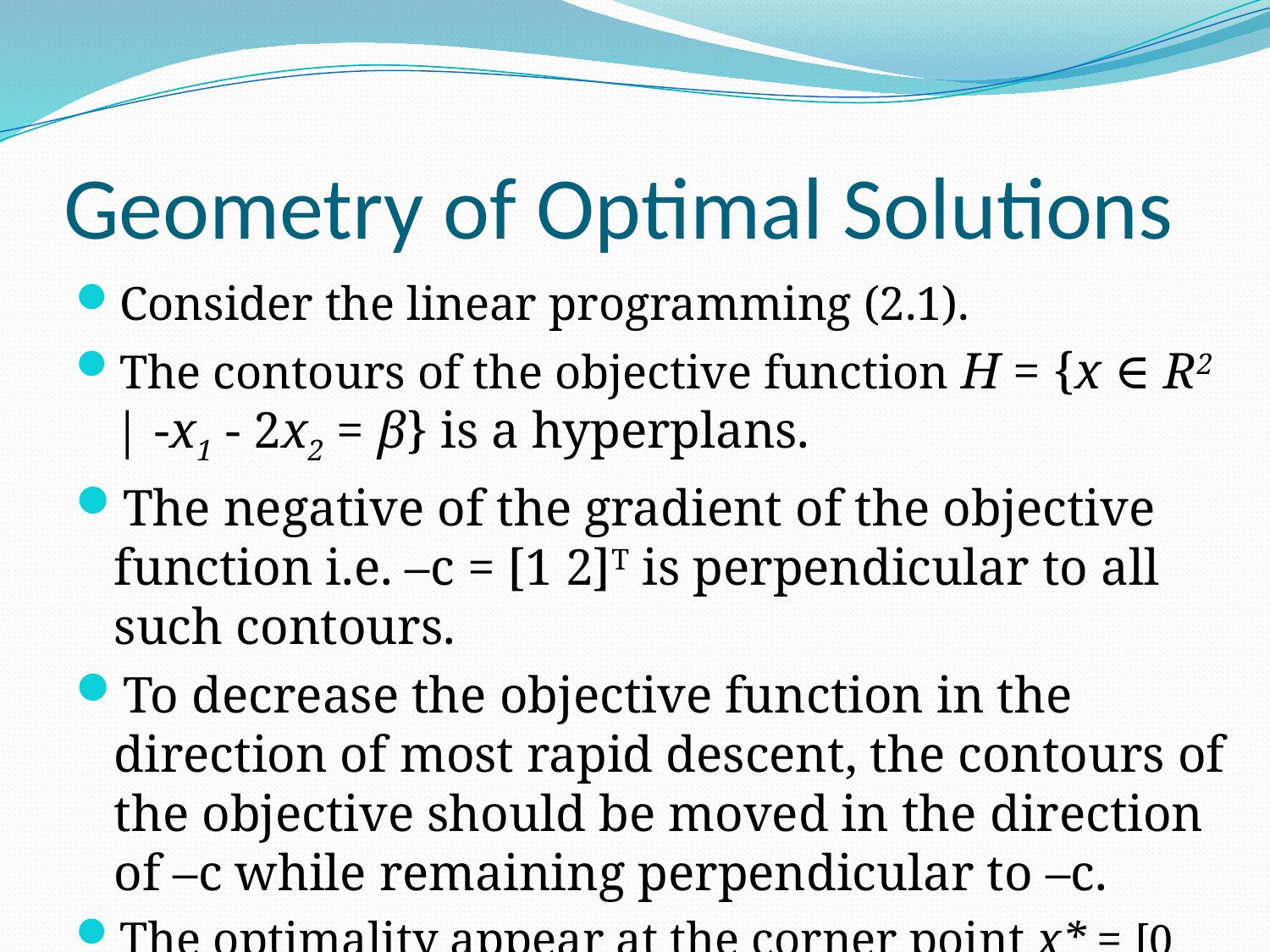

# Geometry of Optimal Solutions
Consider the linear programming (2.1).
The contours of the objective function H = {x ∈ R2 | -x1 - 2x2 = β} is a hyperplans.
The negative of the gradient of the objective function i.e. –c = [1 2]T is perpendicular to all such contours.
To decrease the objective function in the direction of most rapid descent, the contours of the objective should be moved in the direction of –c while remaining perpendicular to –c.
The optimality appear at the corner point x* = [0 20]T.